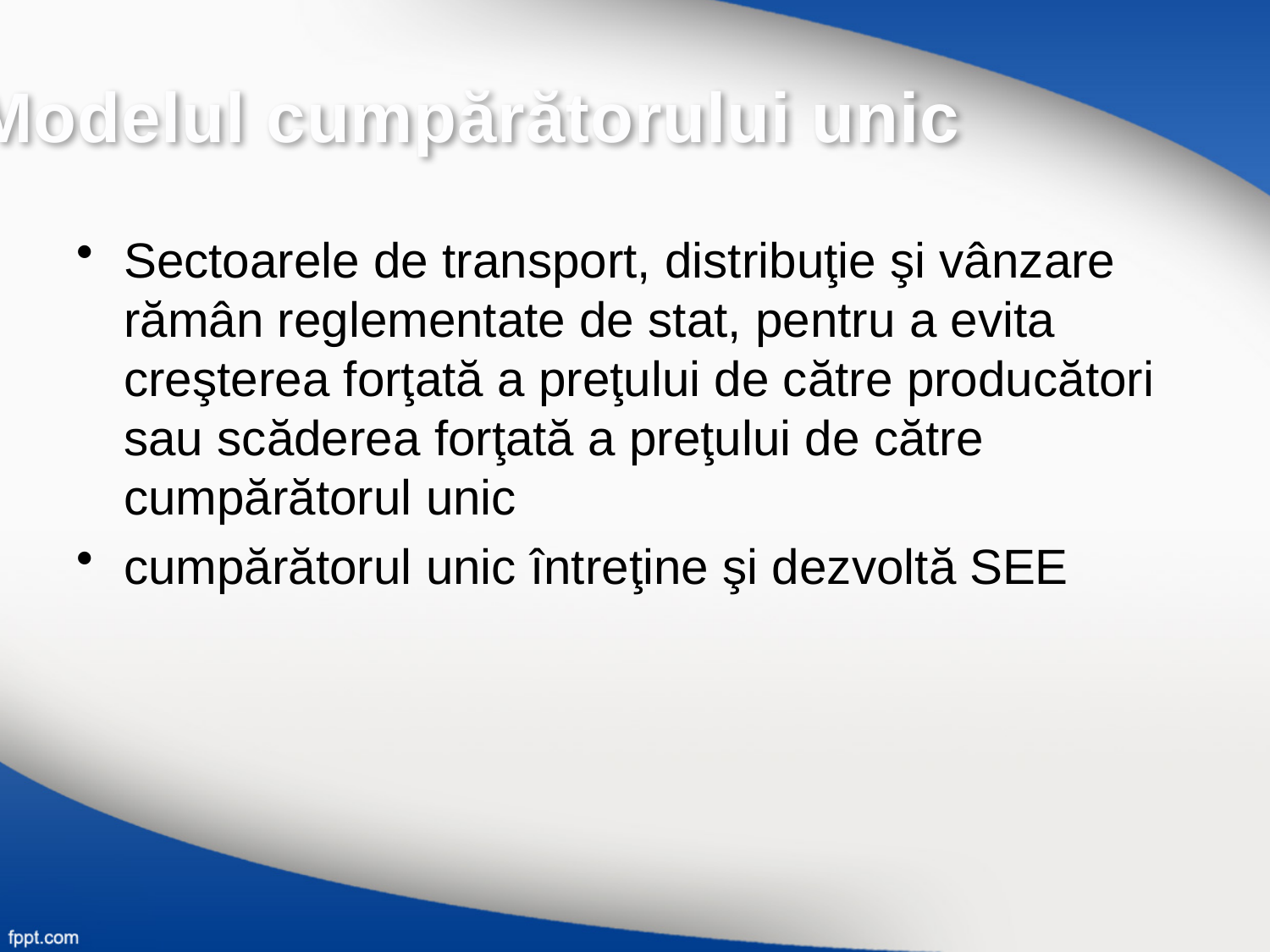

Modelul cumpărătorului unic
Sectoarele de transport, distribuţie şi vânzare rămân reglementate de stat, pentru a evita creşterea forţată a preţului de către producători sau scăderea forţată a preţului de către cumpărătorul unic
cumpărătorul unic întreţine şi dezvoltă SEE